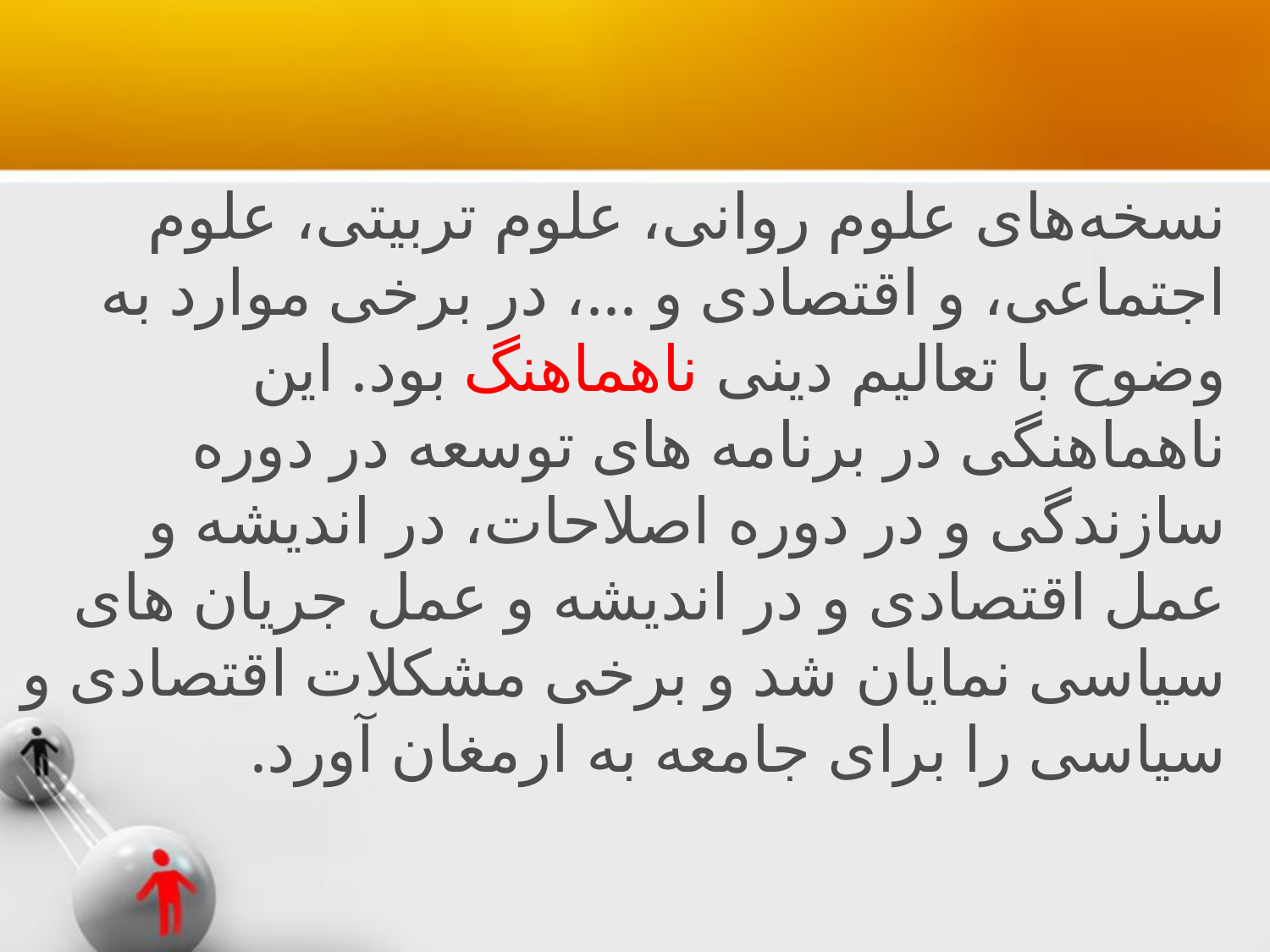

#
نسخه‌های علوم روانی، علوم تربیتی، علوم اجتماعی، و اقتصادی و ...، در برخی موارد به وضوح با تعالیم دینی ناهماهنگ بود. این ناهماهنگی در برنامه های توسعه در دوره سازندگی و در دوره اصلاحات، در اندیشه و عمل اقتصادی و در اندیشه و عمل جریان های سیاسی نمایان شد و برخی مشکلات اقتصادی و سیاسی را برای جامعه به ارمغان آورد.